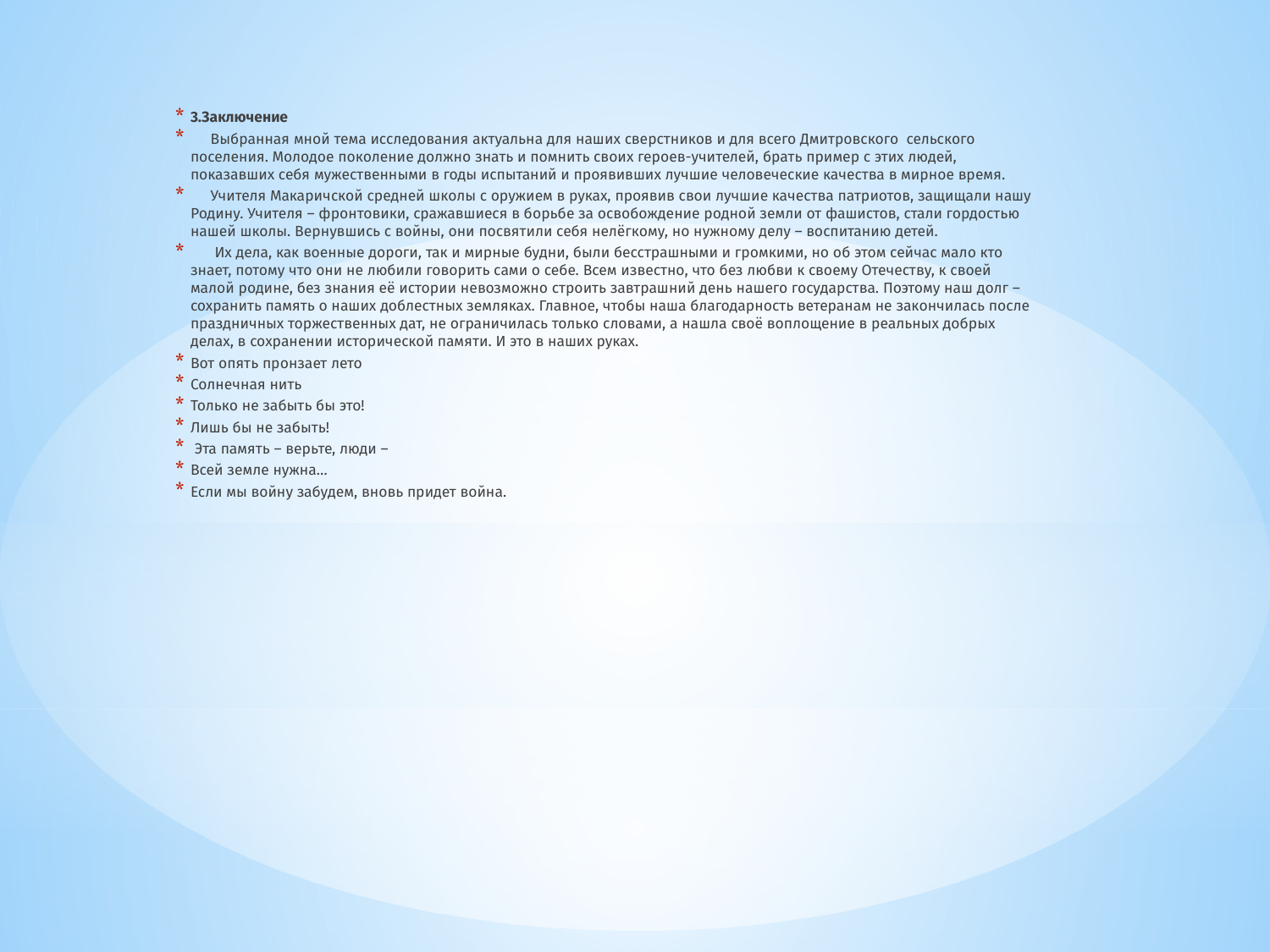

3.Заключение
     Выбранная мной тема исследования актуальна для наших сверстников и для всего Дмитровского  сельского поселения. Молодое поколение должно знать и помнить своих героев-учителей, брать пример с этих людей, показавших себя мужественными в годы испытаний и проявивших лучшие человеческие качества в мирное время.
     Учителя Макаричской средней школы с оружием в руках, проявив свои лучшие качества патриотов, защищали нашу Родину. Учителя – фронтовики, сражавшиеся в борьбе за освобождение родной земли от фашистов, стали гордостью нашей школы. Вернувшись с войны, они посвятили себя нелёгкому, но нужному делу – воспитанию детей.
      Их дела, как военные дороги, так и мирные будни, были бесстрашными и громкими, но об этом сейчас мало кто знает, потому что они не любили говорить сами о себе. Всем известно, что без любви к своему Отечеству, к своей малой родине, без знания её истории невозможно строить завтрашний день нашего государства. Поэтому наш долг – сохранить память о наших доблестных земляках. Главное, чтобы наша благодарность ветеранам не закончилась после праздничных торжественных дат, не ограничилась только словами, а нашла своё воплощение в реальных добрых делах, в сохранении исторической памяти. И это в наших руках.
Вот опять пронзает лето
Солнечная нить
Только не забыть бы это!
Лишь бы не забыть!
 Эта память – верьте, люди –
Всей земле нужна…
Если мы войну забудем, вновь придет война.